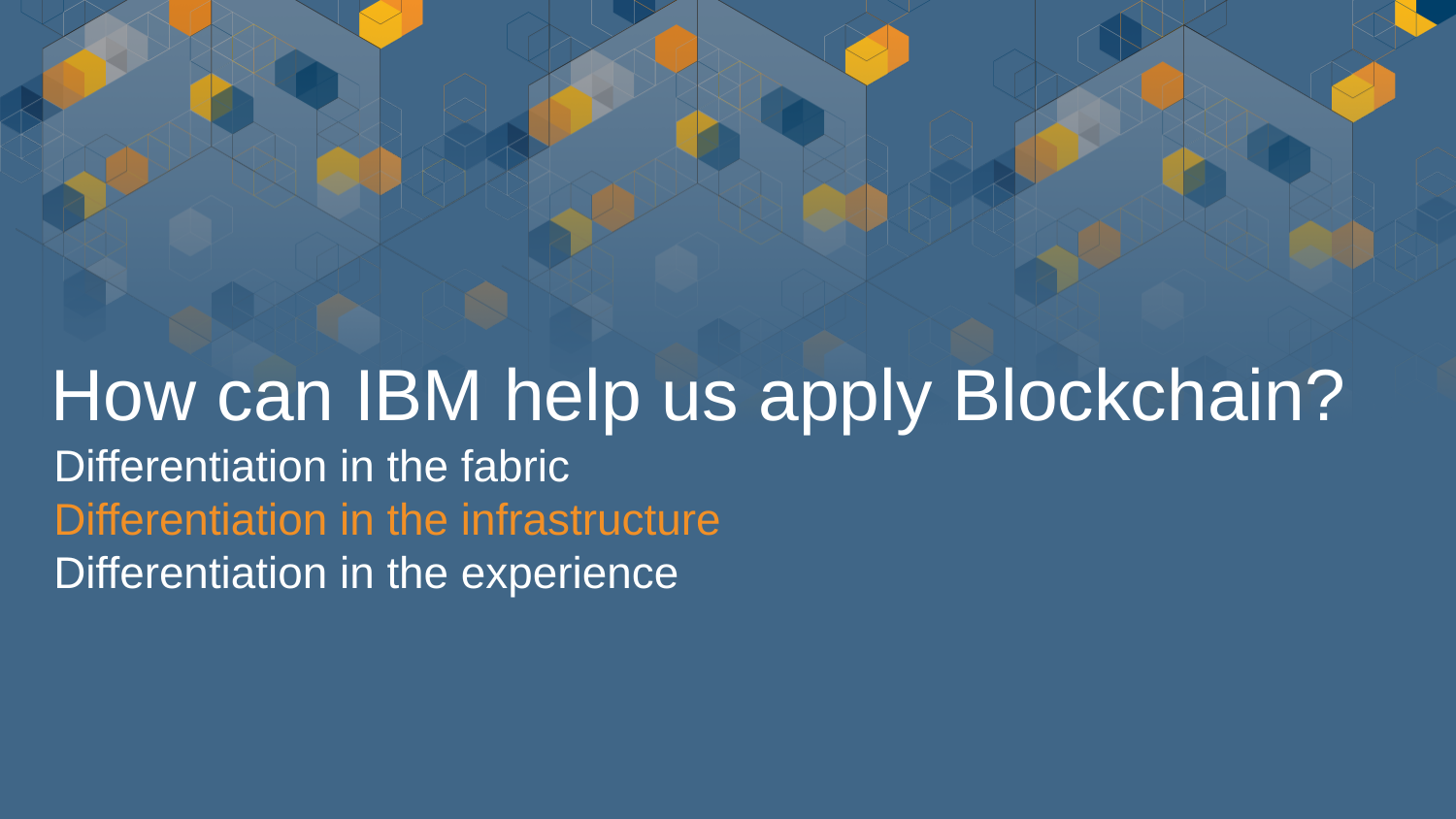

# How can IBM help us apply Blockchain?
Differentiation in the fabric
Differentiation in the infrastructure
Differentiation in the experience